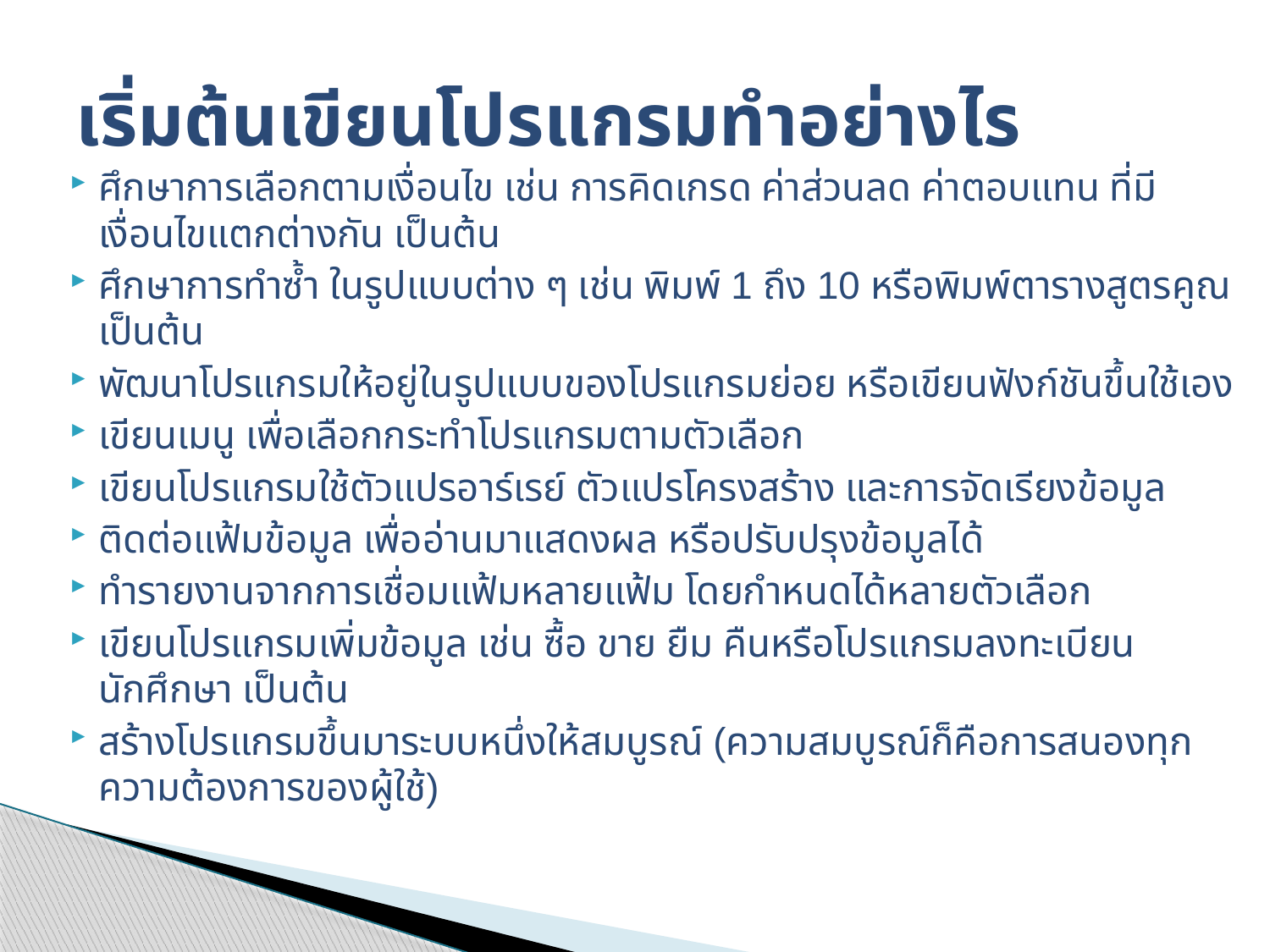

# เริ่มต้นเขียนโปรแกรมทำอย่างไร
ศึกษาการเลือกตามเงื่อนไข เช่น การคิดเกรด ค่าส่วนลด ค่าตอบแทน ที่มีเงื่อนไขแตกต่างกัน เป็นต้น
ศึกษาการทำซ้ำ ในรูปแบบต่าง ๆ เช่น พิมพ์ 1 ถึง 10 หรือพิมพ์ตารางสูตรคูณ เป็นต้น
พัฒนาโปรแกรมให้อยู่ในรูปแบบของโปรแกรมย่อย หรือเขียนฟังก์ชันขึ้นใช้เอง
เขียนเมนู เพื่อเลือกกระทำโปรแกรมตามตัวเลือก
เขียนโปรแกรมใช้ตัวแปรอาร์เรย์ ตัวแปรโครงสร้าง และการจัดเรียงข้อมูล
ติดต่อแฟ้มข้อมูล เพื่ออ่านมาแสดงผล หรือปรับปรุงข้อมูลได้
ทำรายงานจากการเชื่อมแฟ้มหลายแฟ้ม โดยกำหนดได้หลายตัวเลือก
เขียนโปรแกรมเพิ่มข้อมูล เช่น ซื้อ ขาย ยืม คืนหรือโปรแกรมลงทะเบียนนักศึกษา เป็นต้น
สร้างโปรแกรมขึ้นมาระบบหนึ่งให้สมบูรณ์ (ความสมบูรณ์ก็คือการสนองทุกความต้องการของผู้ใช้)